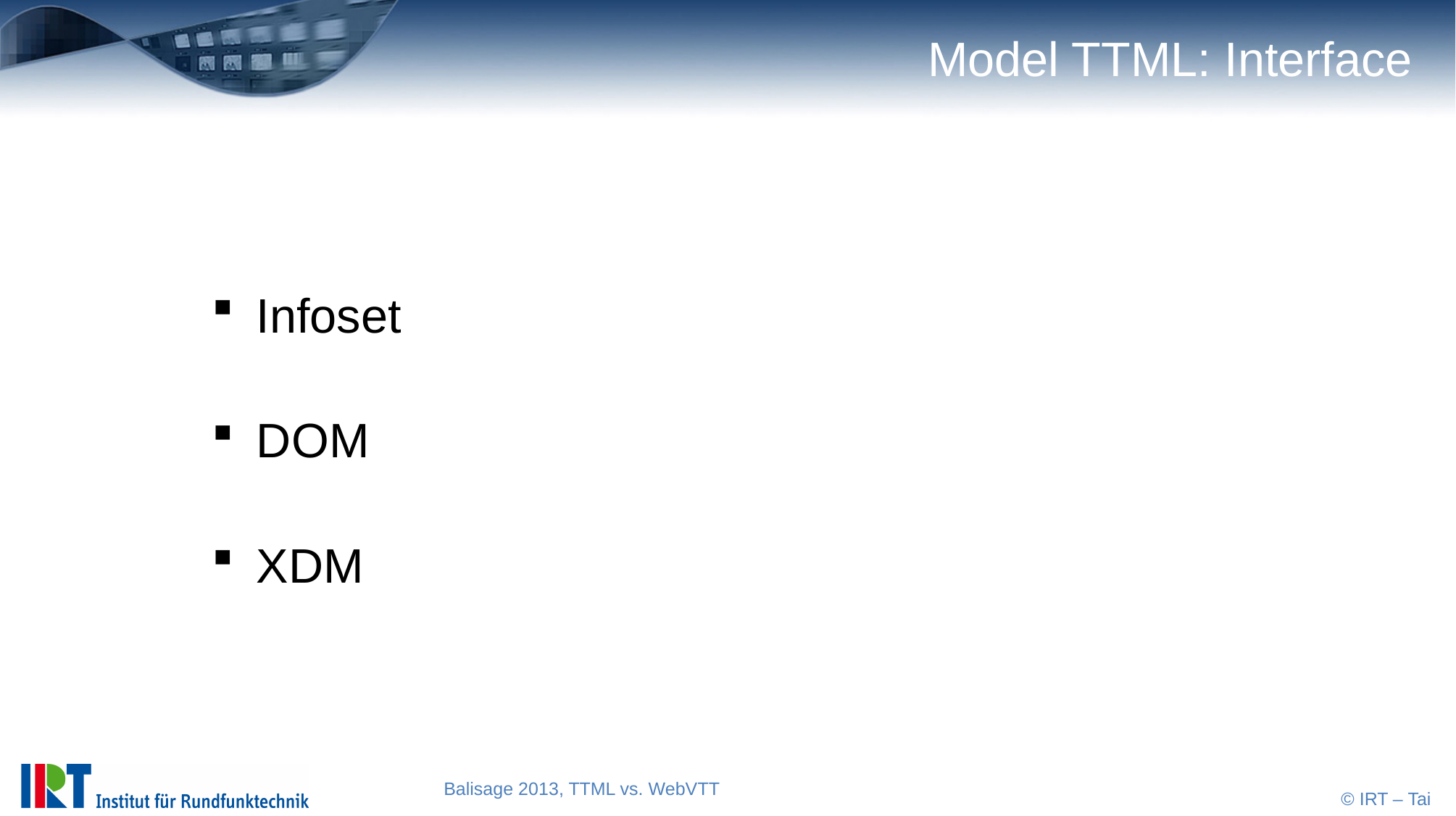

# Model TTML: Interface
 Infoset
 DOM
 XDM